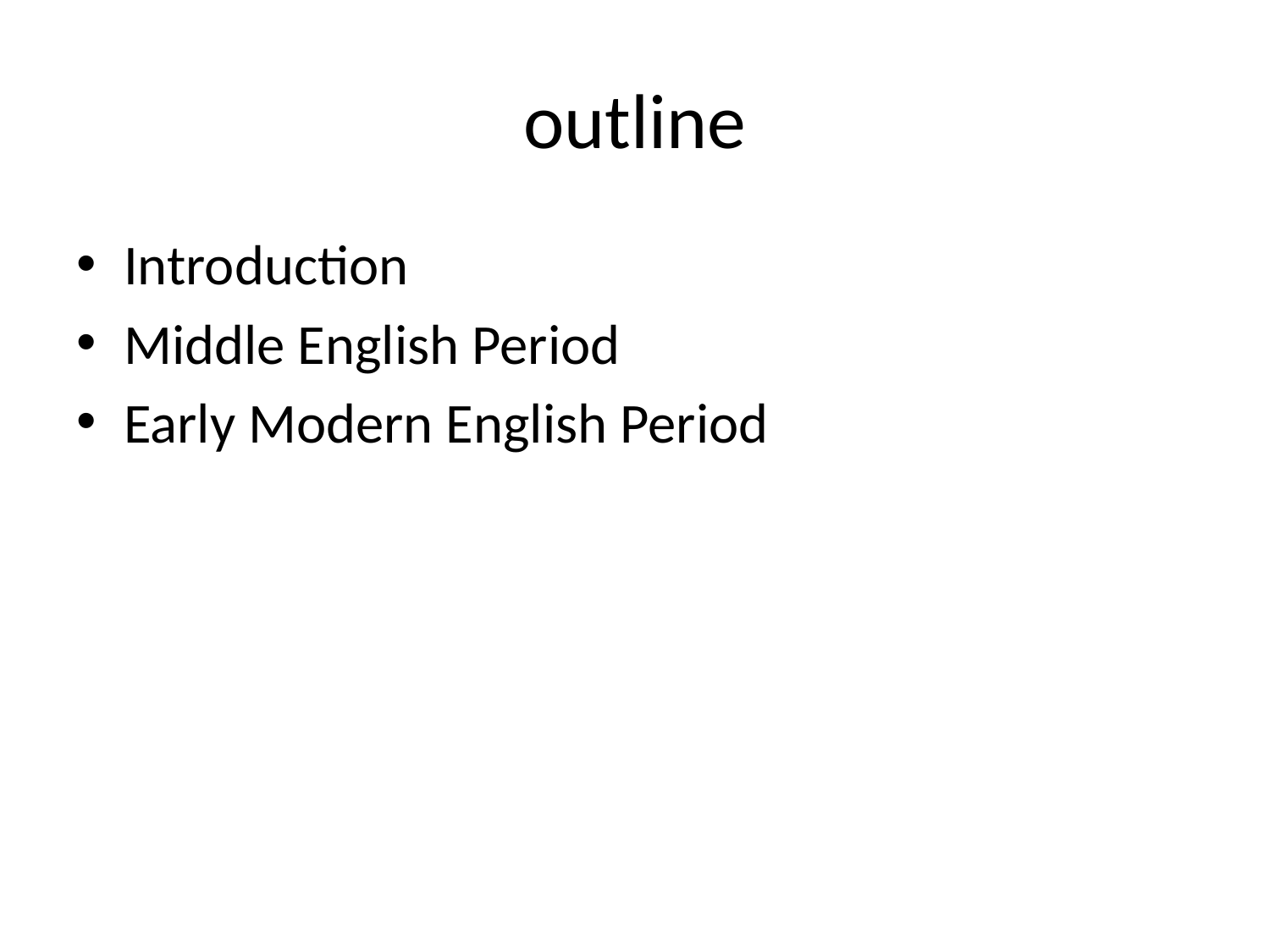

# outline
Introduction
Middle English Period
Early Modern English Period